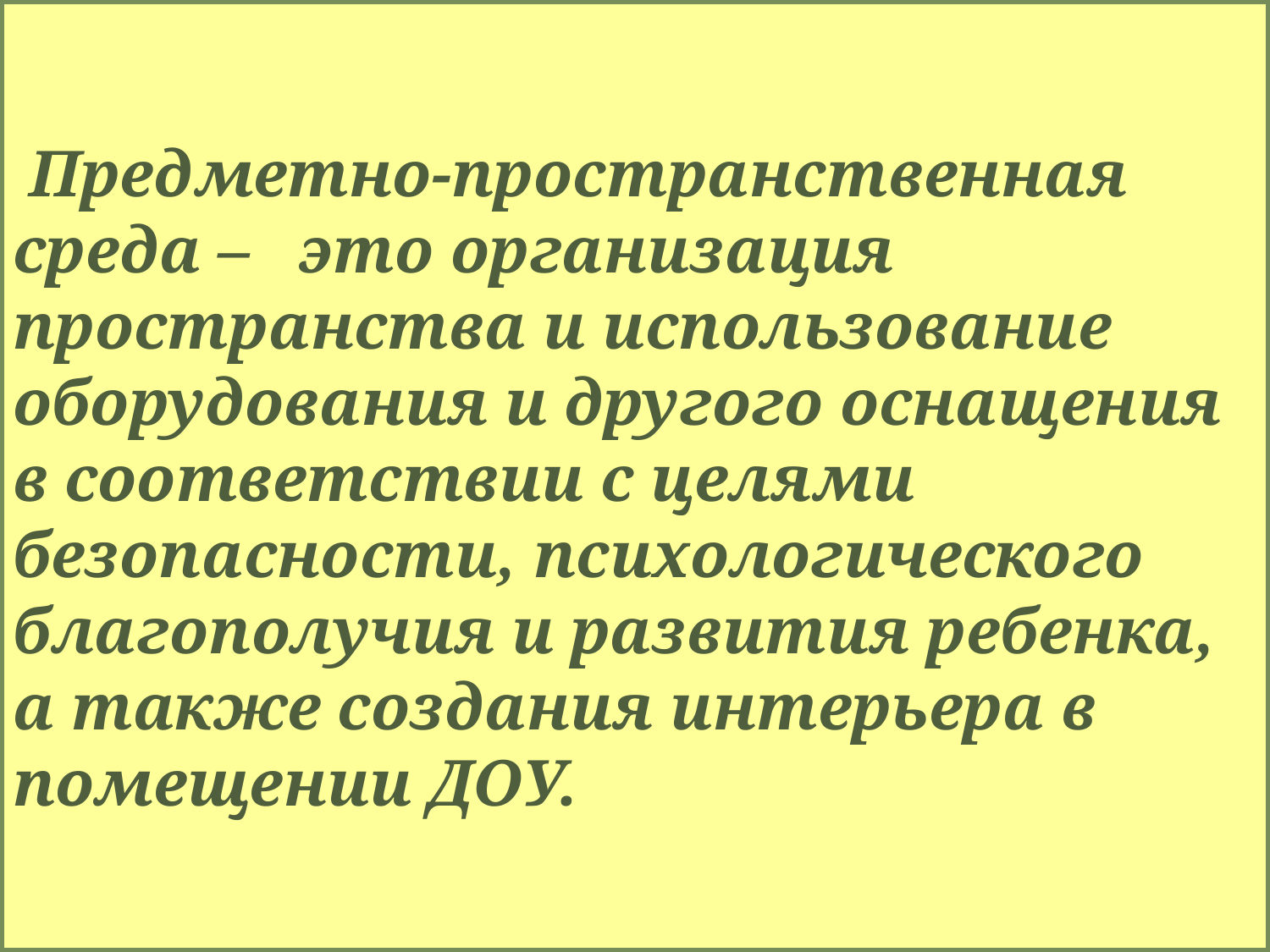

# Предметно-пространственная среда –   это организация пространства и использование оборудования и другого оснащения в соответствии с целями безопасности, психологического благополучия и развития ребенка, а также создания интерьера в помещении ДОУ.